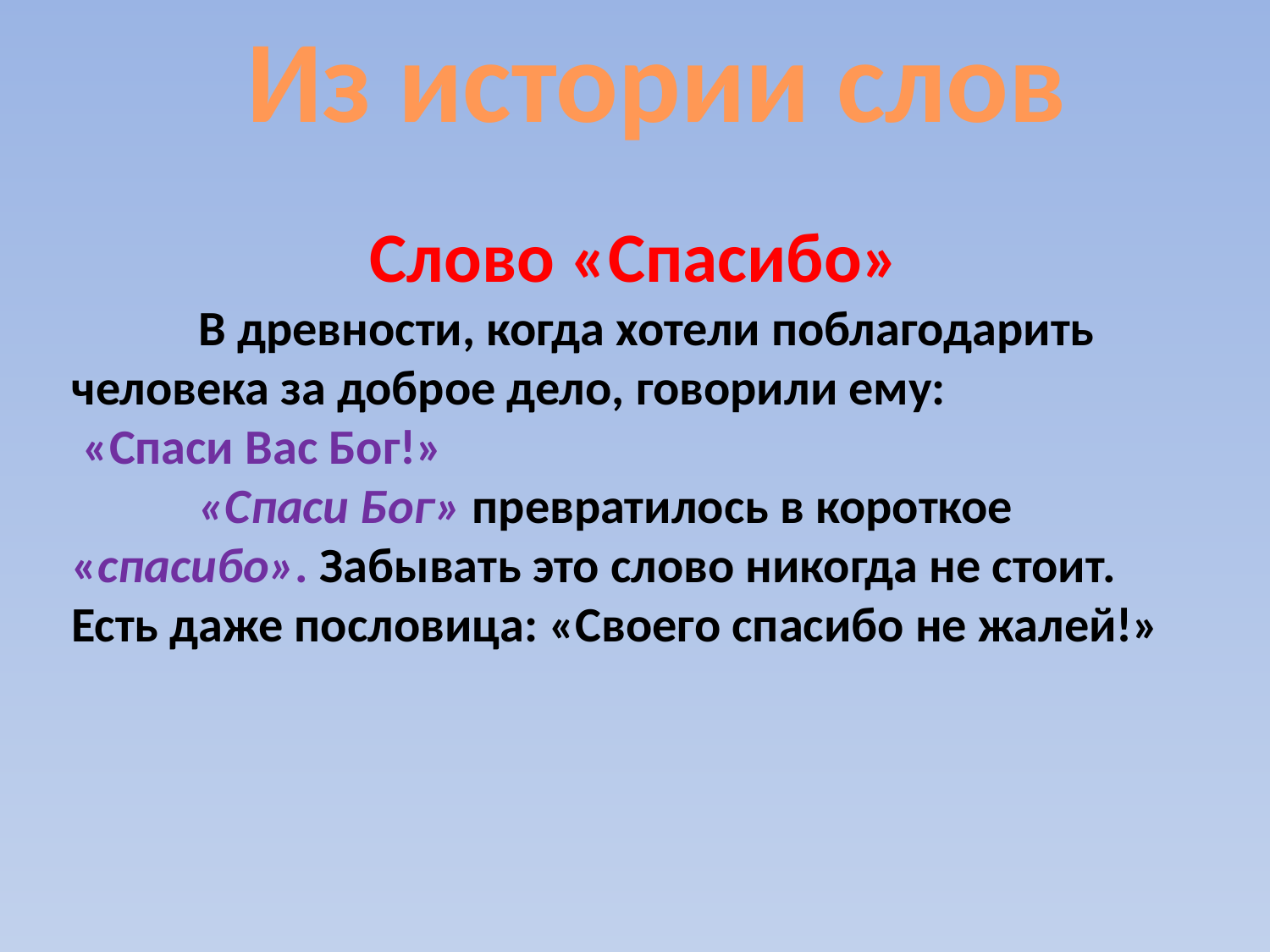

Из истории слов

Слово «Спасибо»
	В древности, когда хотели поблагодарить человека за доброе дело, говорили ему:
 «Спаси Вас Бог!»
	«Спаси Бог» превратилось в короткое «спасибо». Забывать это слово никогда не стоит. Есть даже пословица: «Своего спасибо не жалей!»